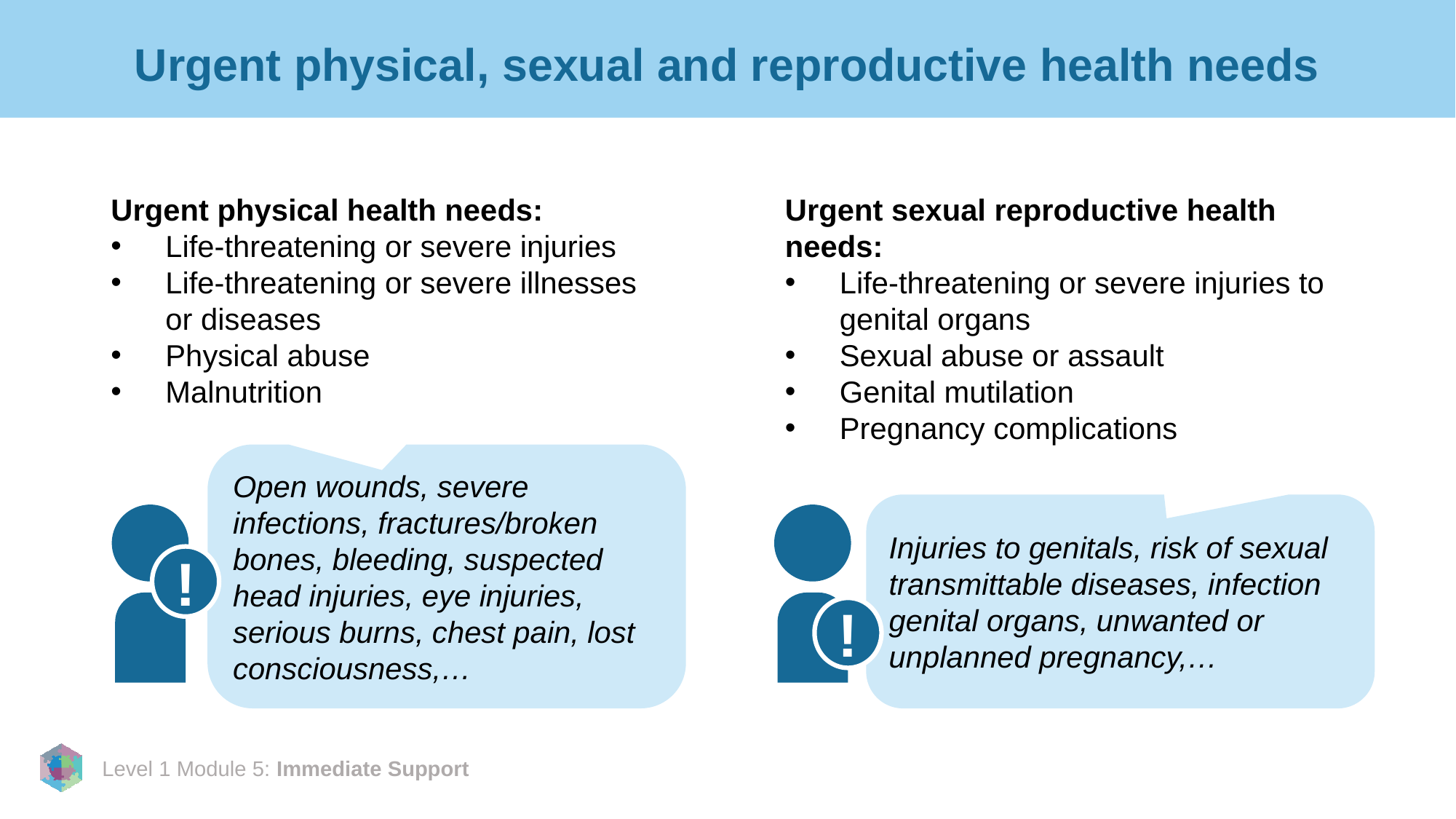

# Urgent physical, sexual and reproductive health needs
Urgent physical health needs:
Life-threatening or severe injuries
Life-threatening or severe illnesses or diseases
Physical abuse
Malnutrition
Urgent sexual reproductive health needs:
Life-threatening or severe injuries to genital organs
Sexual abuse or assault
Genital mutilation
Pregnancy complications
Open wounds, severe infections, fractures/broken bones, bleeding, suspected head injuries, eye injuries, serious burns, chest pain, lost consciousness,…
Injuries to genitals, risk of sexual transmittable diseases, infection genital organs, unwanted or unplanned pregnancy,…

!

!